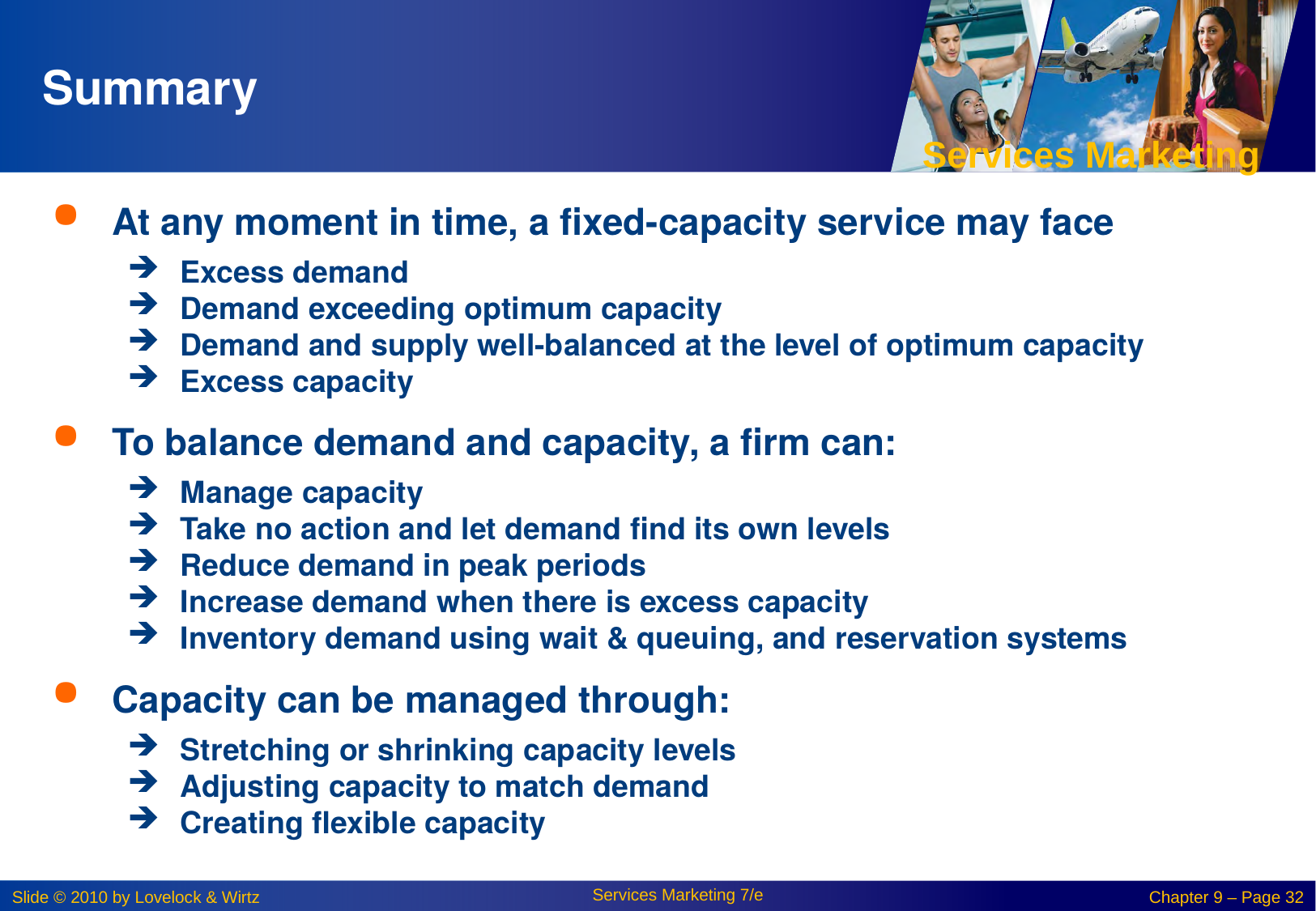

# Summary
At any moment in time, a fixed-capacity service may face
Excess demand
Demand exceeding optimum capacity
Demand and supply well-balanced at the level of optimum capacity
Excess capacity
To balance demand and capacity, a firm can:
Manage capacity
Take no action and let demand find its own levels
Reduce demand in peak periods
Increase demand when there is excess capacity
Inventory demand using wait & queuing, and reservation systems
Capacity can be managed through:
Stretching or shrinking capacity levels
Adjusting capacity to match demand
Creating flexible capacity